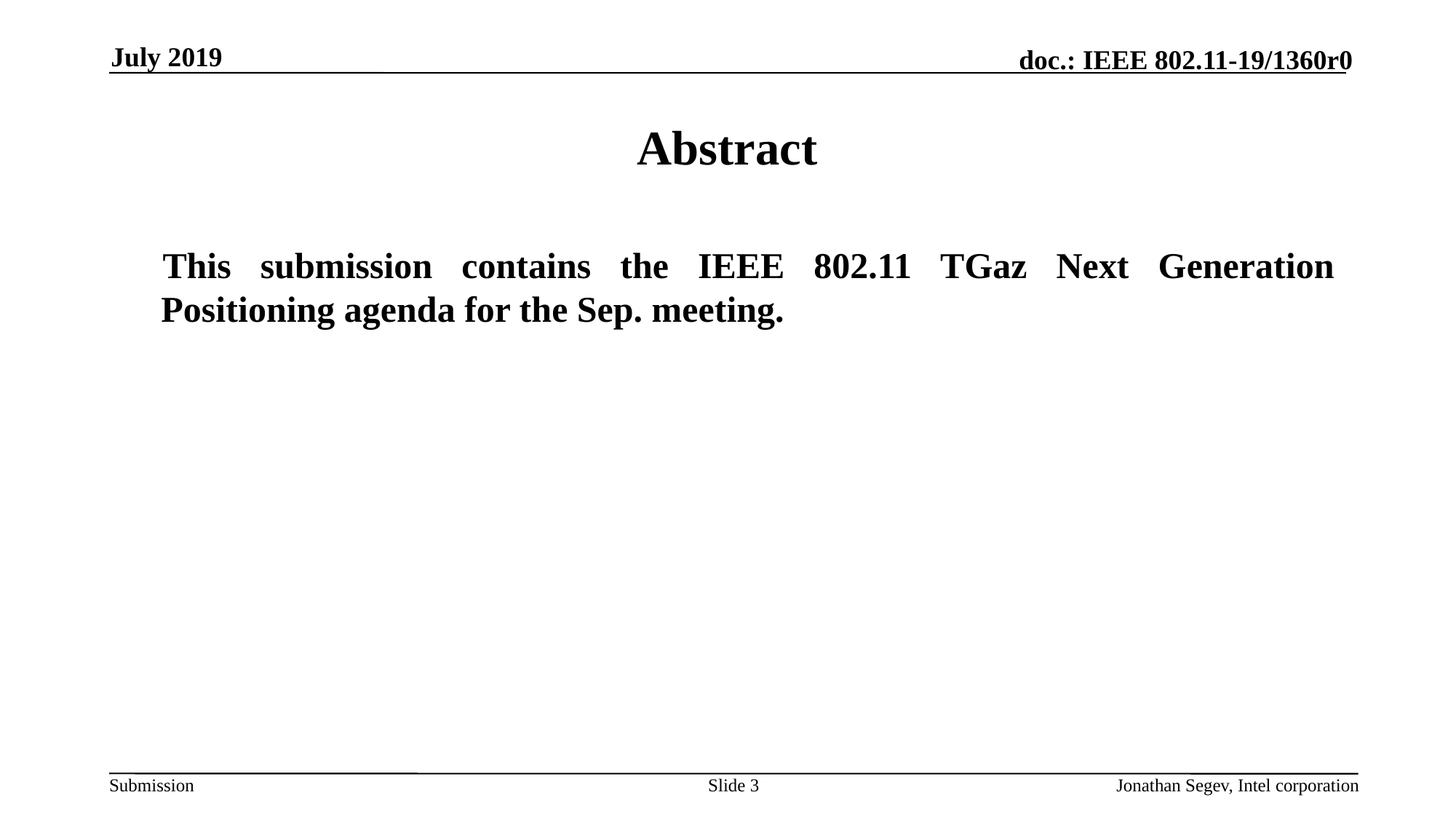

July 2019
# Abstract
This submission contains the IEEE 802.11 TGaz Next Generation Positioning agenda for the Sep. meeting.
Slide 3
Jonathan Segev, Intel corporation